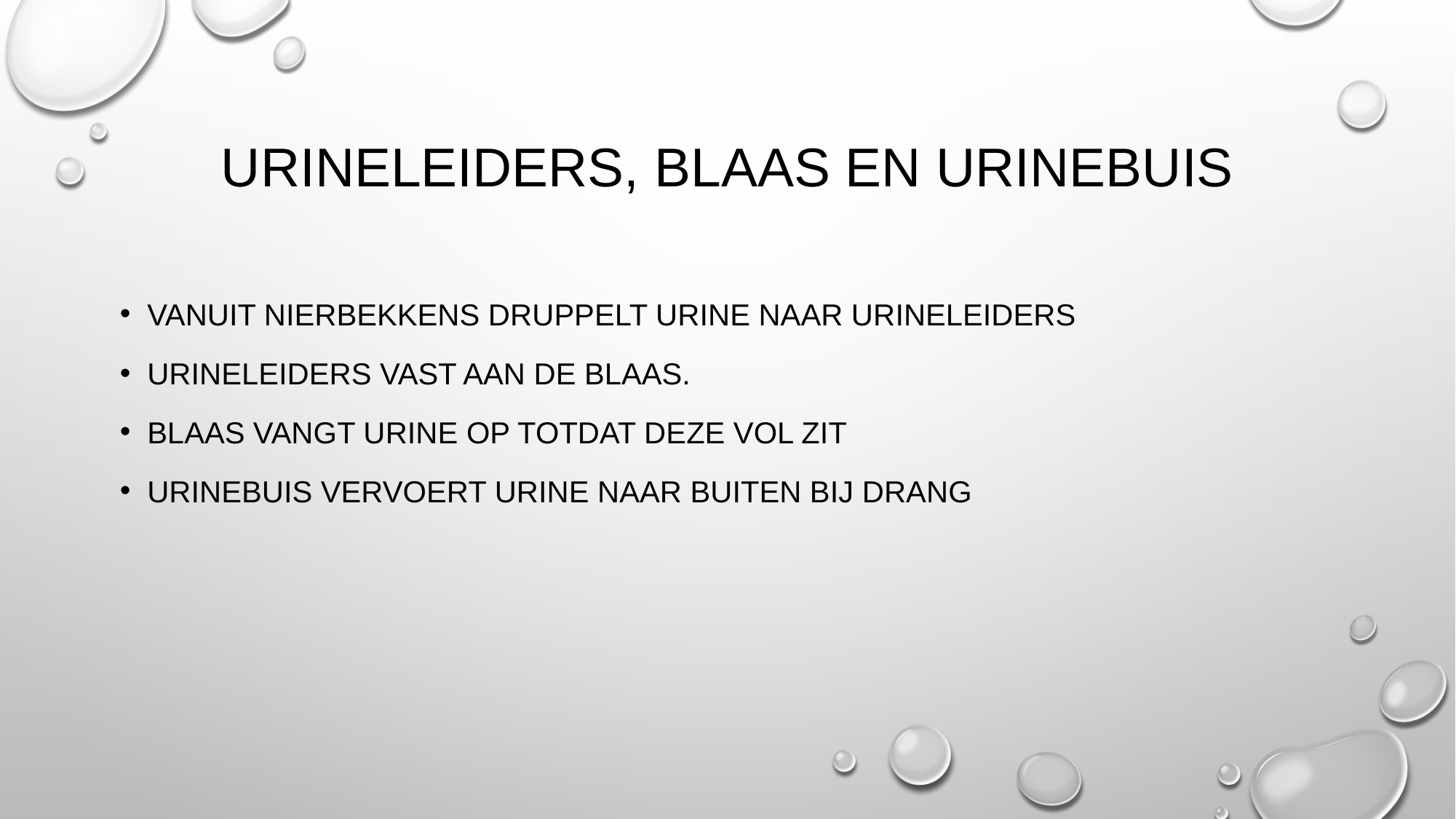

# Urineleiders, blaas en urinebuis
Vanuit nierbekkens druppelt urine naar urineleiders
Urineleiders vast aan de blaas.
Blaas vangt urine op totdat deze vol zit
Urinebuis vervoert urine naar buiten bij drang